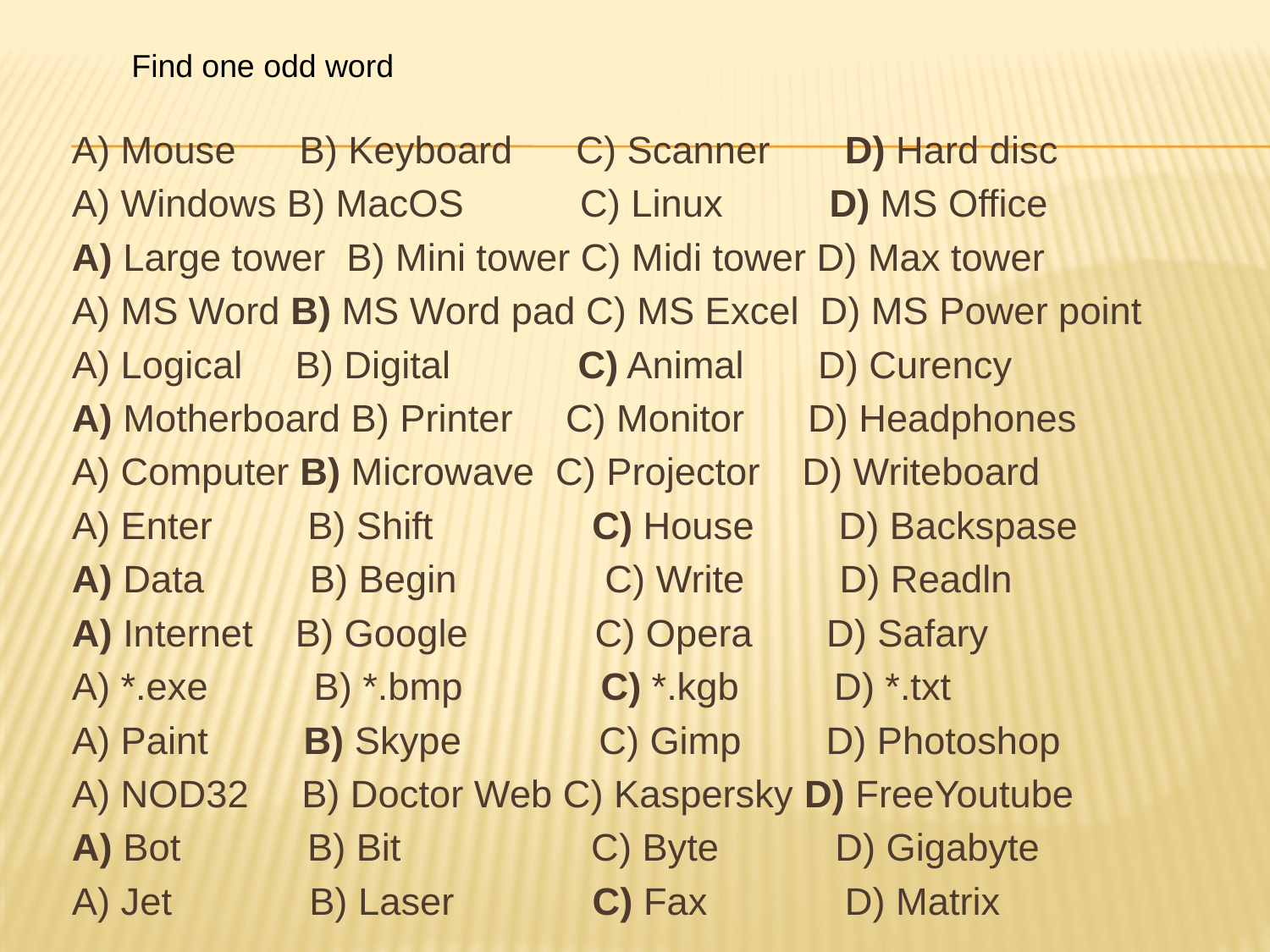

Find one odd word
A) Mouse      B) Keyboard      C) Scanner       D) Hard disc
A) Windows B) MacOS           C) Linux          D) MS Office
A) Large tower  B) Mini tower C) Midi tower D) Max tower
A) MS Word B) MS Word pad C) MS Excel  D) MS Power point
A) Logical     B) Digital            C) Animal       D) Curency
A) Motherboard B) Printer     C) Monitor      D) Headphones
A) Computer B) Microwave  C) Projector    D) Writeboard
A) Enter         B) Shift               C) House        D) Backspase
A) Data          B) Begin              C) Write         D) Readln
A) Internet    B) Google            C) Opera       D) Safary
A) *.exe          B) *.bmp             C) *.kgb         D) *.txt
A) Paint         B) Skype             C) Gimp        D) Photoshop
A) NOD32     B) Doctor Web C) Kaspersky D) FreeYoutube
A) Bot            B) Bit                  C) Byte           D) Gigabyte
A) Jet             B) Laser             C) Fax             D) Matrix